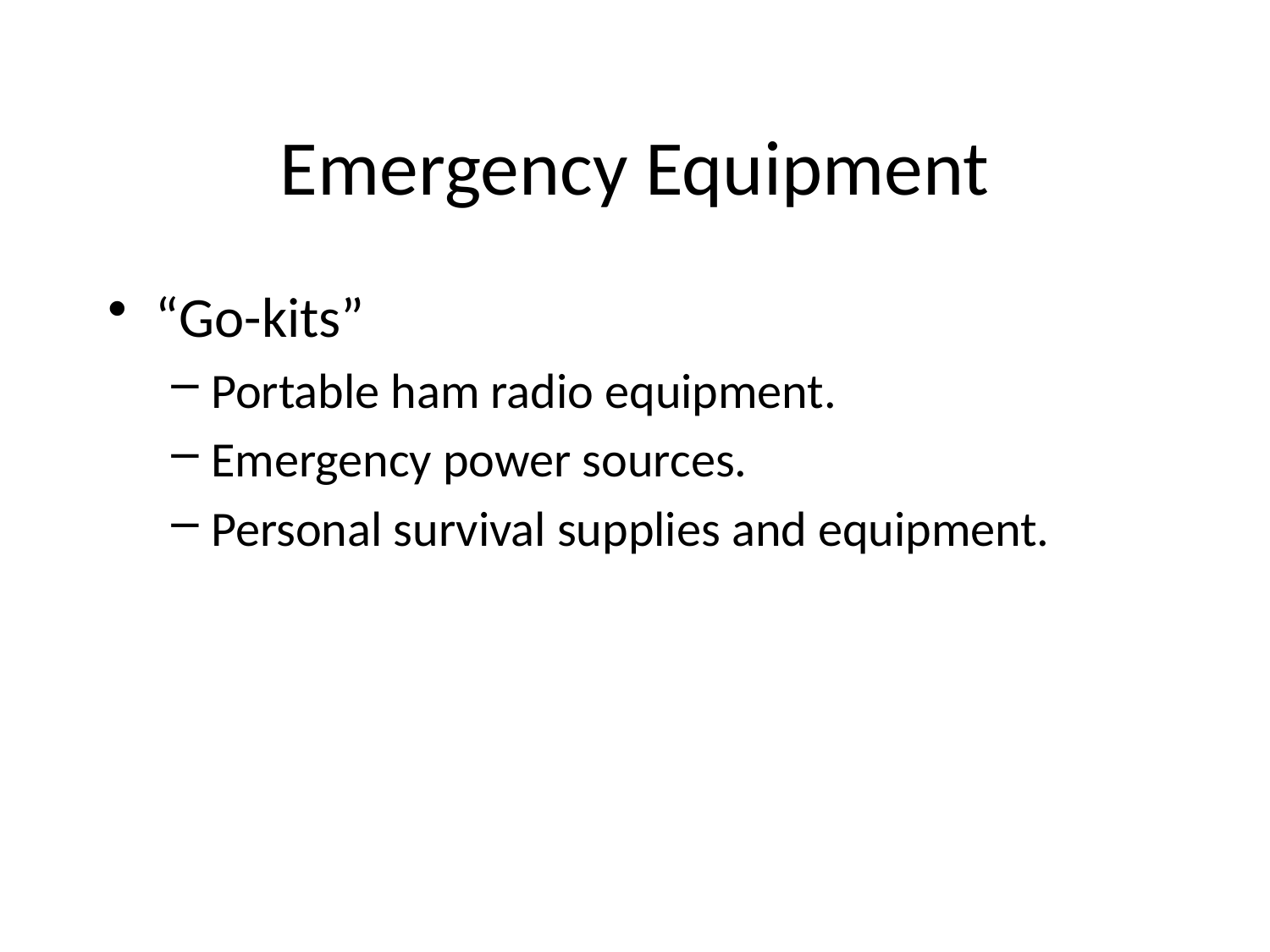

Emergency Equipment
“Go-kits”
Portable ham radio equipment.
Emergency power sources.
Personal survival supplies and equipment.